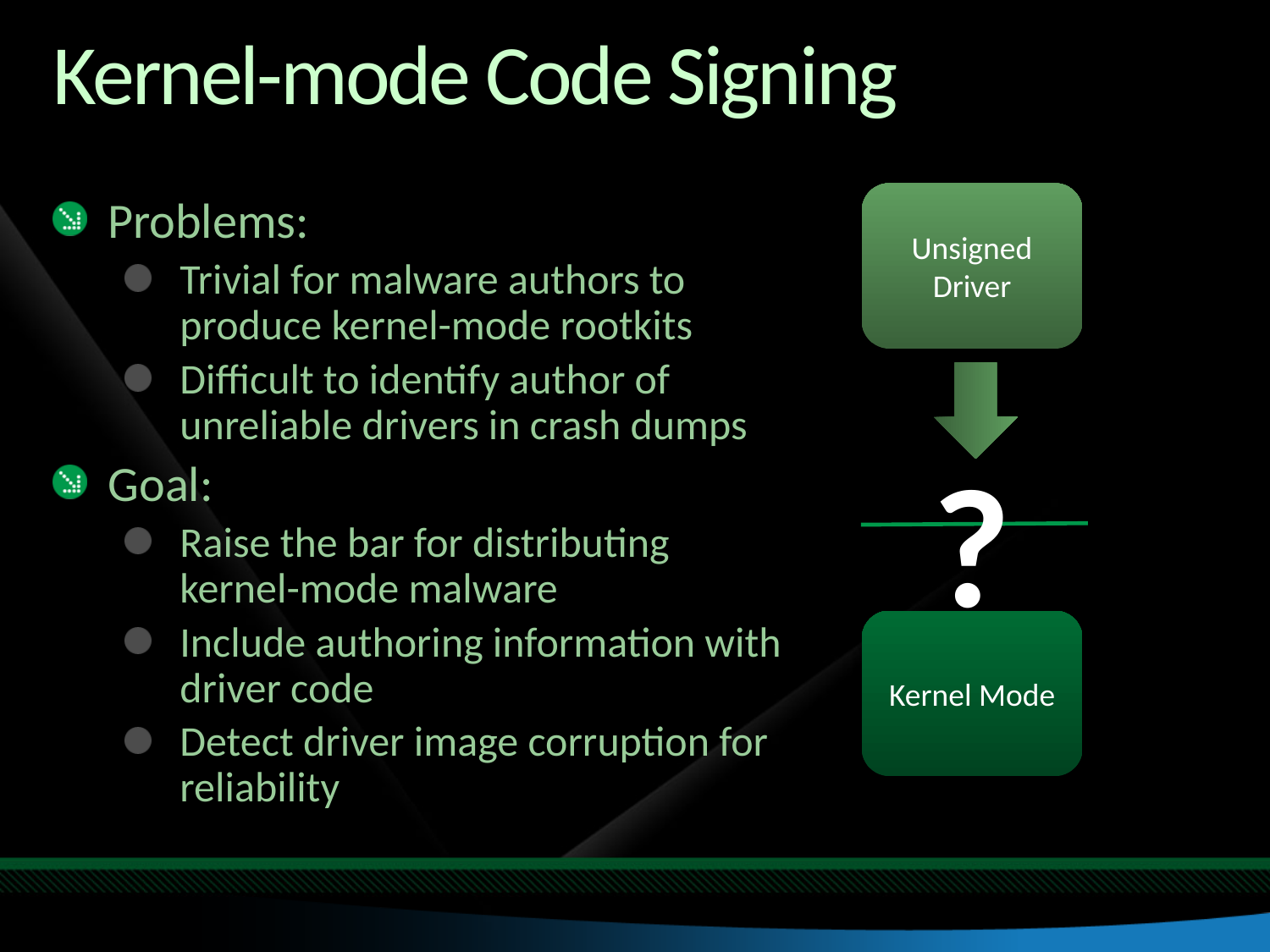

# Kernel-mode Code Signing
Unsigned
Driver

?
Kernel Mode
Problems:
Trivial for malware authors to produce kernel-mode rootkits
Difficult to identify author of unreliable drivers in crash dumps
Goal:
Raise the bar for distributing kernel-mode malware
Include authoring information with driver code
Detect driver image corruption for reliability